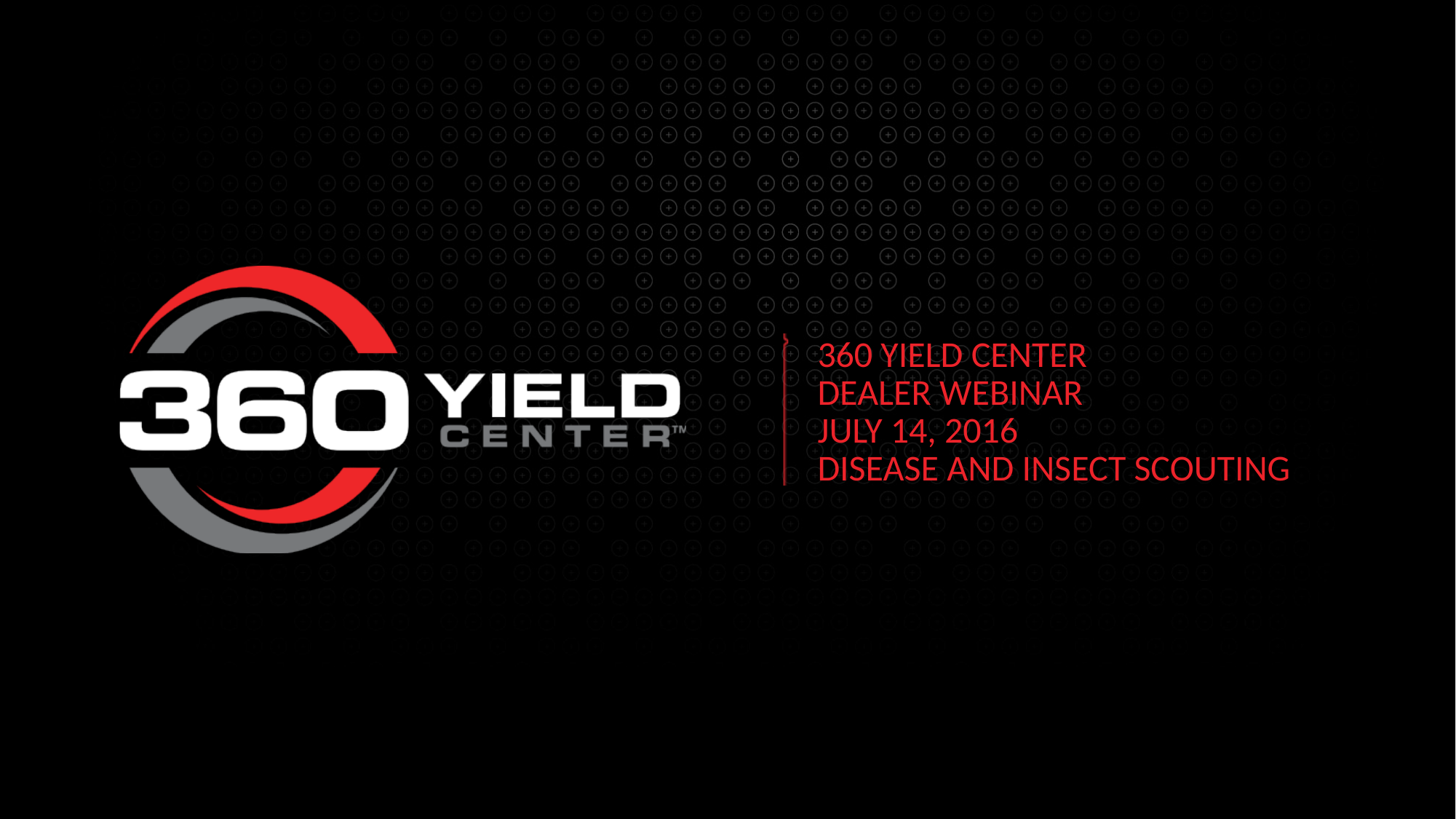

360 yield center
Dealer webinar
JULY 14, 2016
Disease and insect scouting